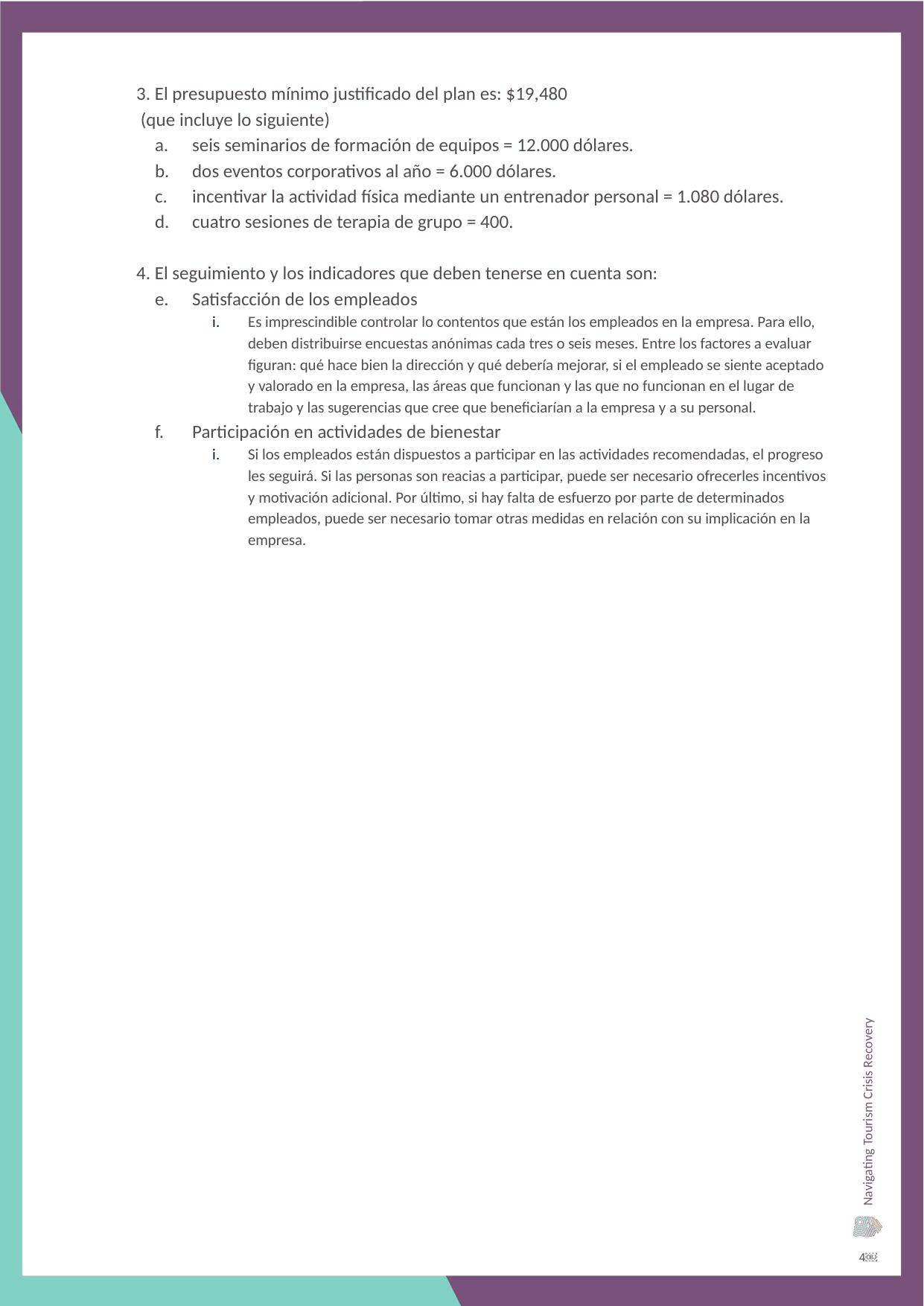

3. El presupuesto mínimo justificado del plan es: $19,480
 (que incluye lo siguiente)
seis seminarios de formación de equipos = 12.000 dólares.
dos eventos corporativos al año = 6.000 dólares.
incentivar la actividad física mediante un entrenador personal = 1.080 dólares.
cuatro sesiones de terapia de grupo = 400.

4. El seguimiento y los indicadores que deben tenerse en cuenta son:
Satisfacción de los empleados
Es imprescindible controlar lo contentos que están los empleados en la empresa. Para ello, deben distribuirse encuestas anónimas cada tres o seis meses. Entre los factores a evaluar figuran: qué hace bien la dirección y qué debería mejorar, si el empleado se siente aceptado y valorado en la empresa, las áreas que funcionan y las que no funcionan en el lugar de trabajo y las sugerencias que cree que beneficiarían a la empresa y a su personal.
Participación en actividades de bienestar
Si los empleados están dispuestos a participar en las actividades recomendadas, el progreso les seguirá. Si las personas son reacias a participar, puede ser necesario ofrecerles incentivos y motivación adicional. Por último, si hay falta de esfuerzo por parte de determinados empleados, puede ser necesario tomar otras medidas en relación con su implicación en la empresa.